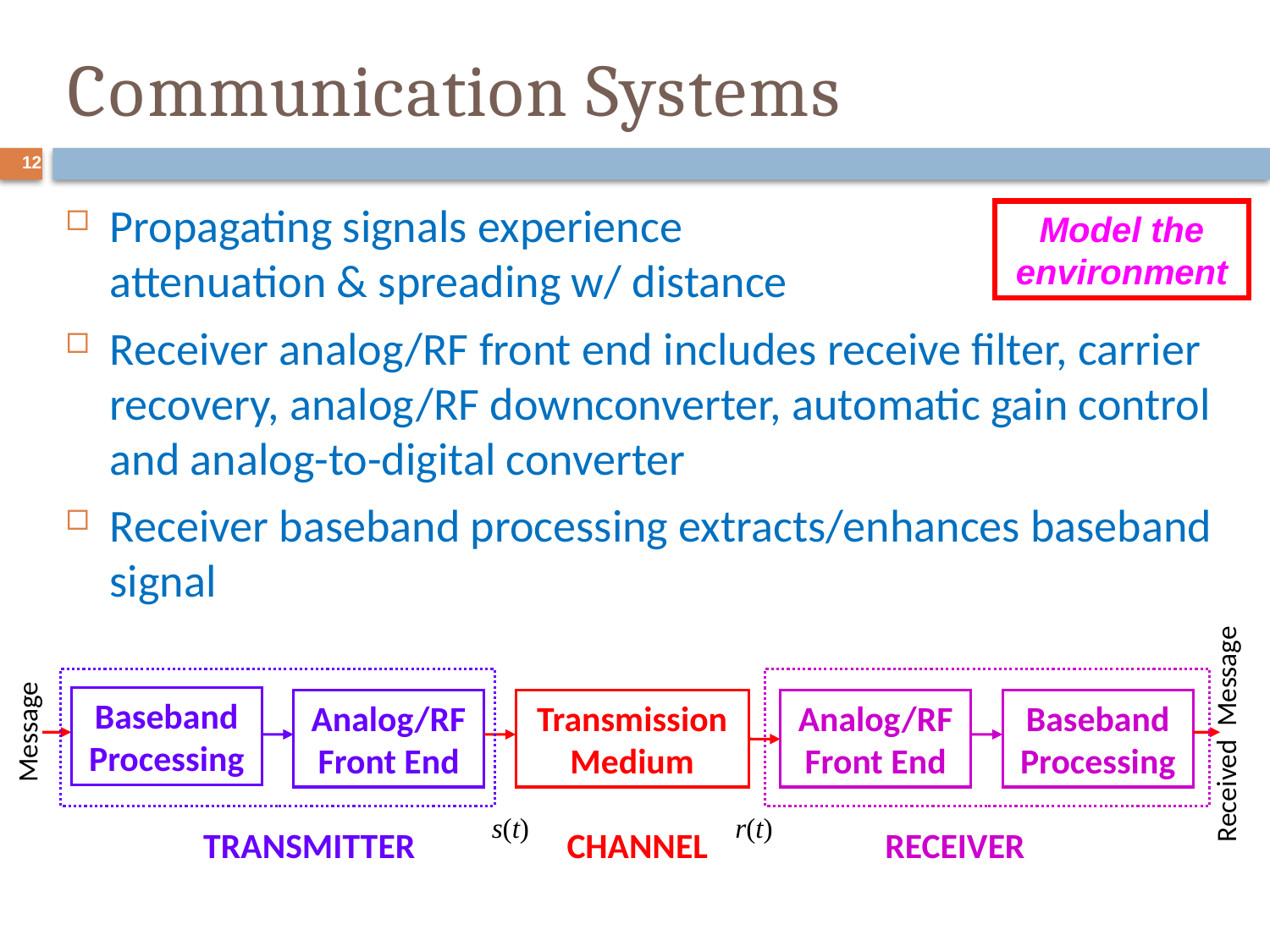

Communication Systems
Propagating signals experience
attenuation & spreading w/ distance
Receiver analog/RF front end includes receive filter, carrier recovery, analog/RF downconverter, automatic gain control and analog-to-digital converter
Receiver baseband processing extracts/enhances baseband signal
12
Model the environment

Baseband
Processing
Analog/RF Front End
Transmission Medium
Analog/RF Front End
Baseband
Processing
Message
Received  Message

s(t)
r(t)
TRANSMITTER
CHANNEL
RECEIVER
12